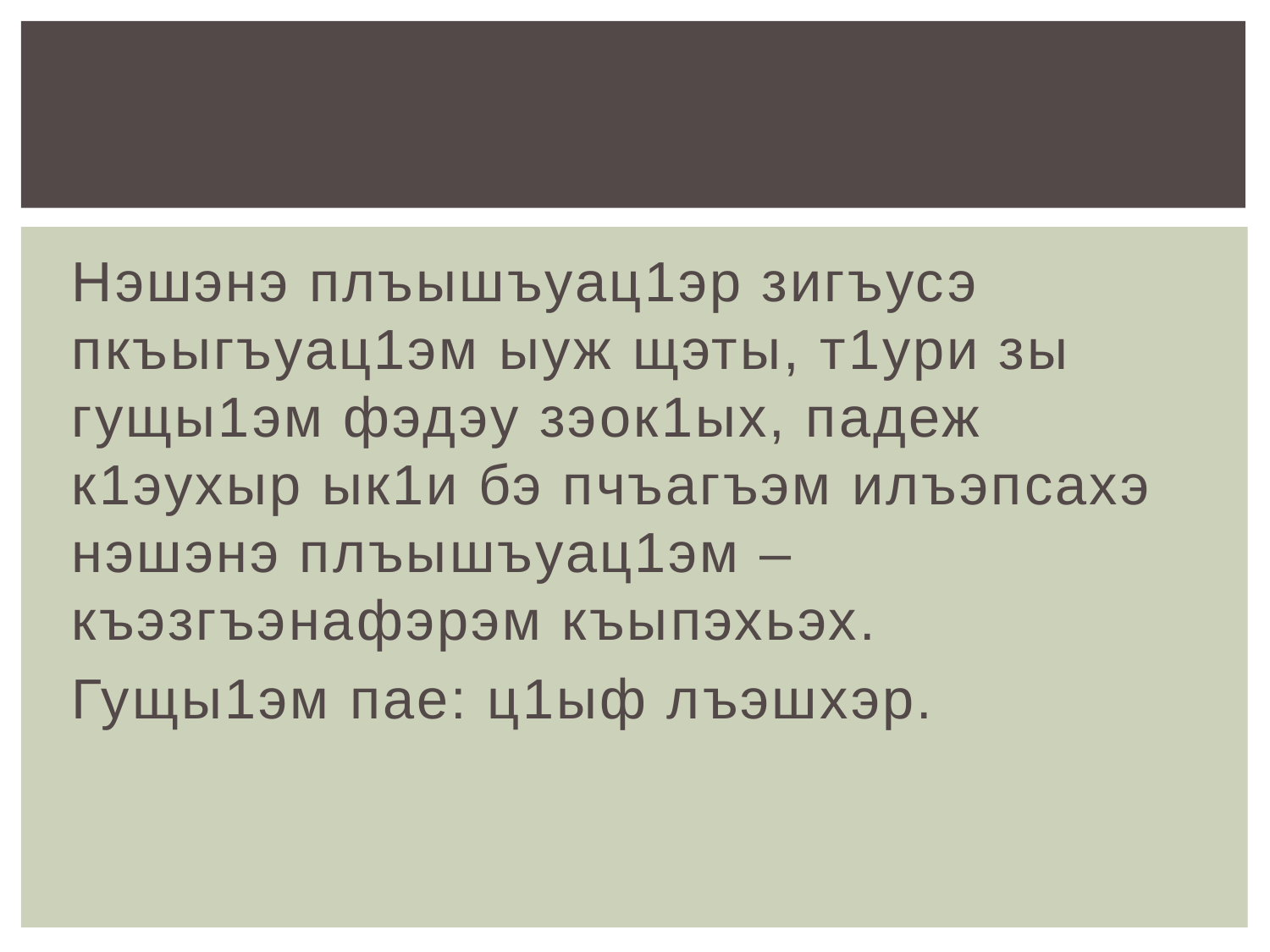

Нэшэнэ плъышъуац1эр зигъусэ пкъыгъуац1эм ыуж щэты, т1ури зы гущы1эм фэдэу зэок1ых, падеж к1эухыр ык1и бэ пчъагъэм илъэпсахэ нэшэнэ плъышъуац1эм –къэзгъэнафэрэм къыпэхьэх.
Гущы1эм пае: ц1ыф лъэшхэр.